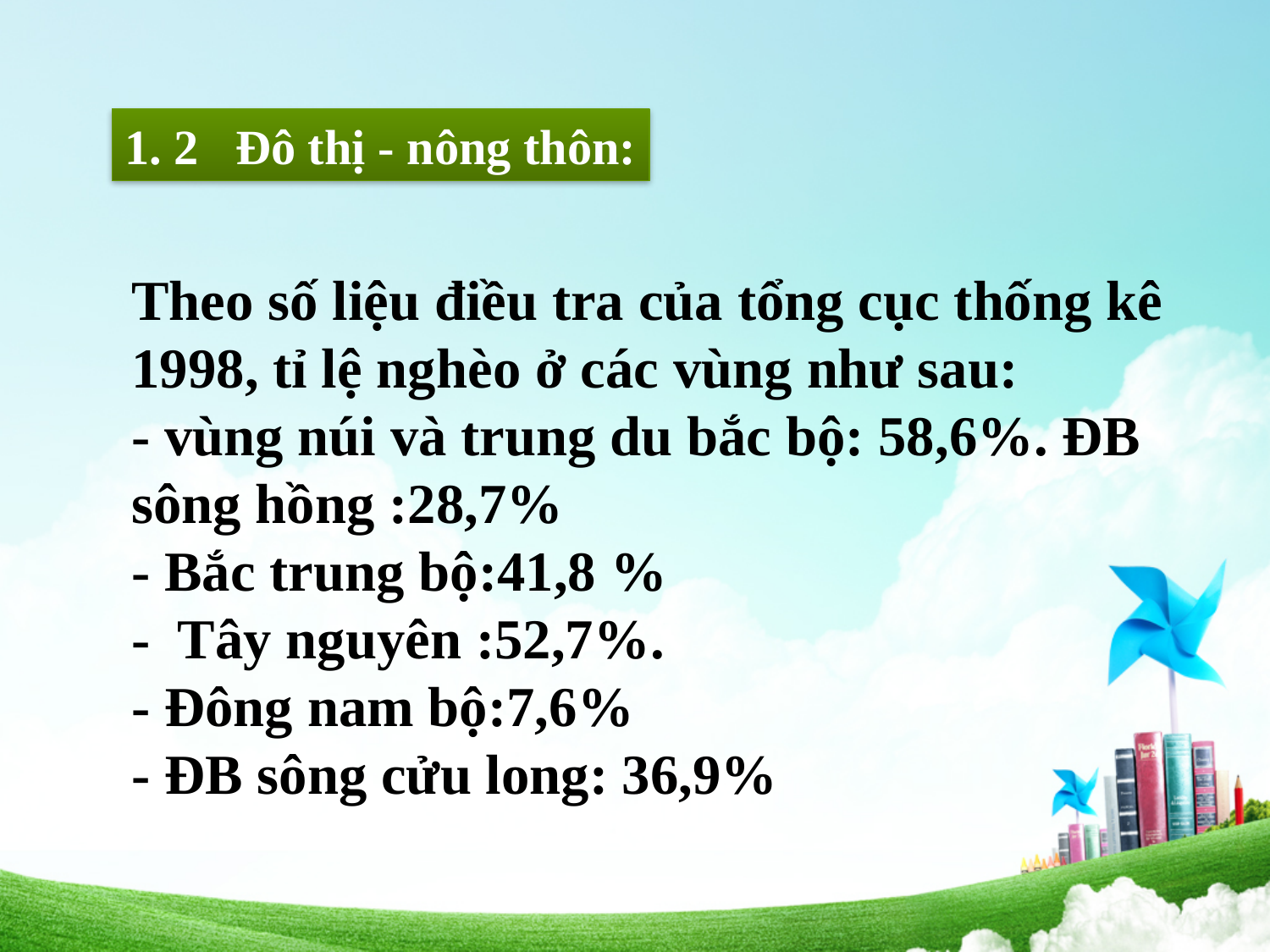

1. 2   Đô thị - nông thôn:
Theo số liệu điều tra của tổng cục thống kê 1998, tỉ lệ nghèo ở các vùng như sau:
- vùng núi và trung du bắc bộ: 58,6%. ĐB sông hồng :28,7%
- Bắc trung bộ:41,8 %
-  Tây nguyên :52,7%.
- Đông nam bộ:7,6%
- ĐB sông cửu long: 36,9%